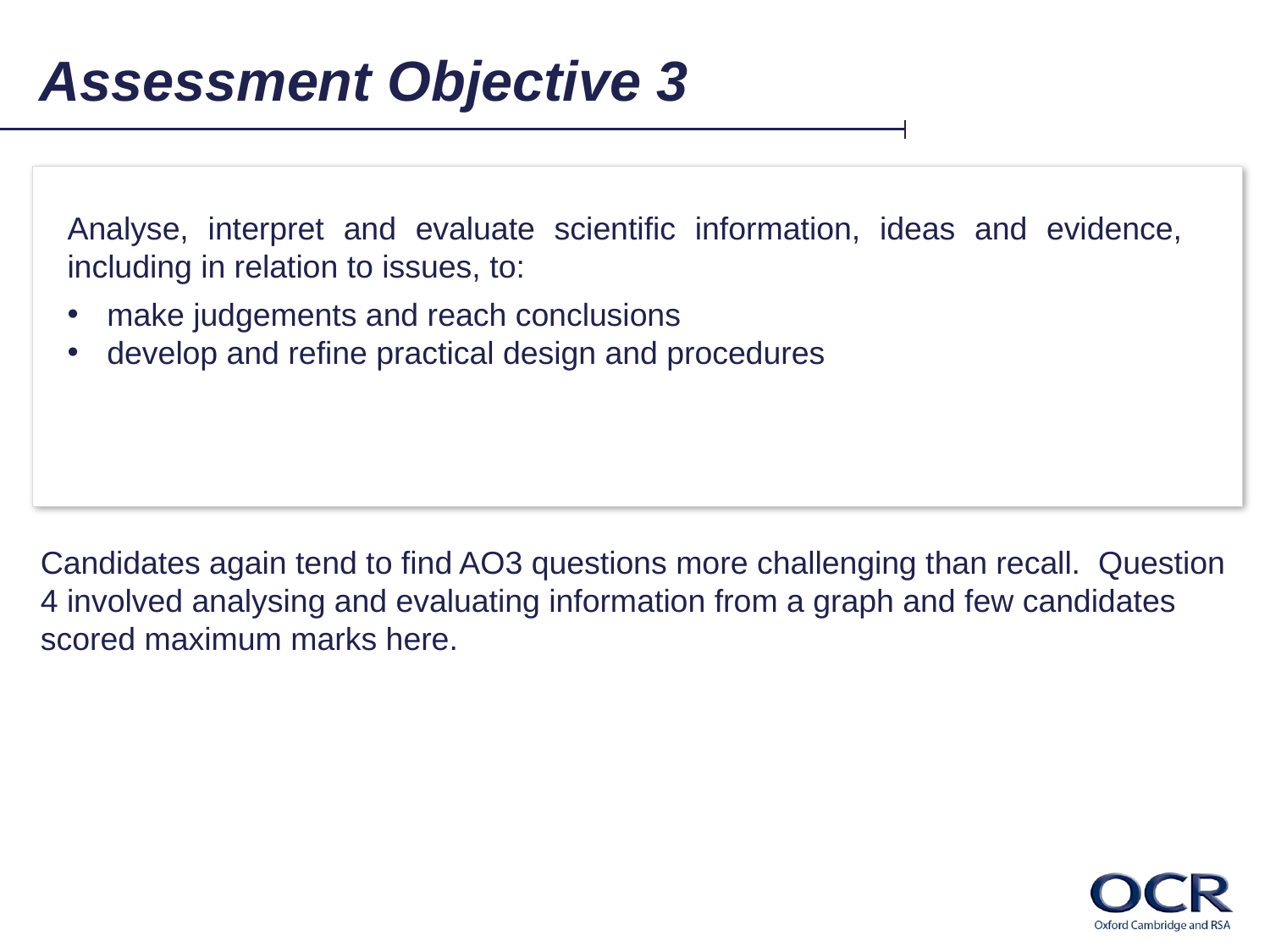

# Assessment Objective 3
Analyse, interpret and evaluate scientific information, ideas and evidence, including in relation to issues, to:
make judgements and reach conclusions
develop and refine practical design and procedures
Candidates again tend to find AO3 questions more challenging than recall.  Question 4 involved analysing and evaluating information from a graph and few candidates scored maximum marks here.